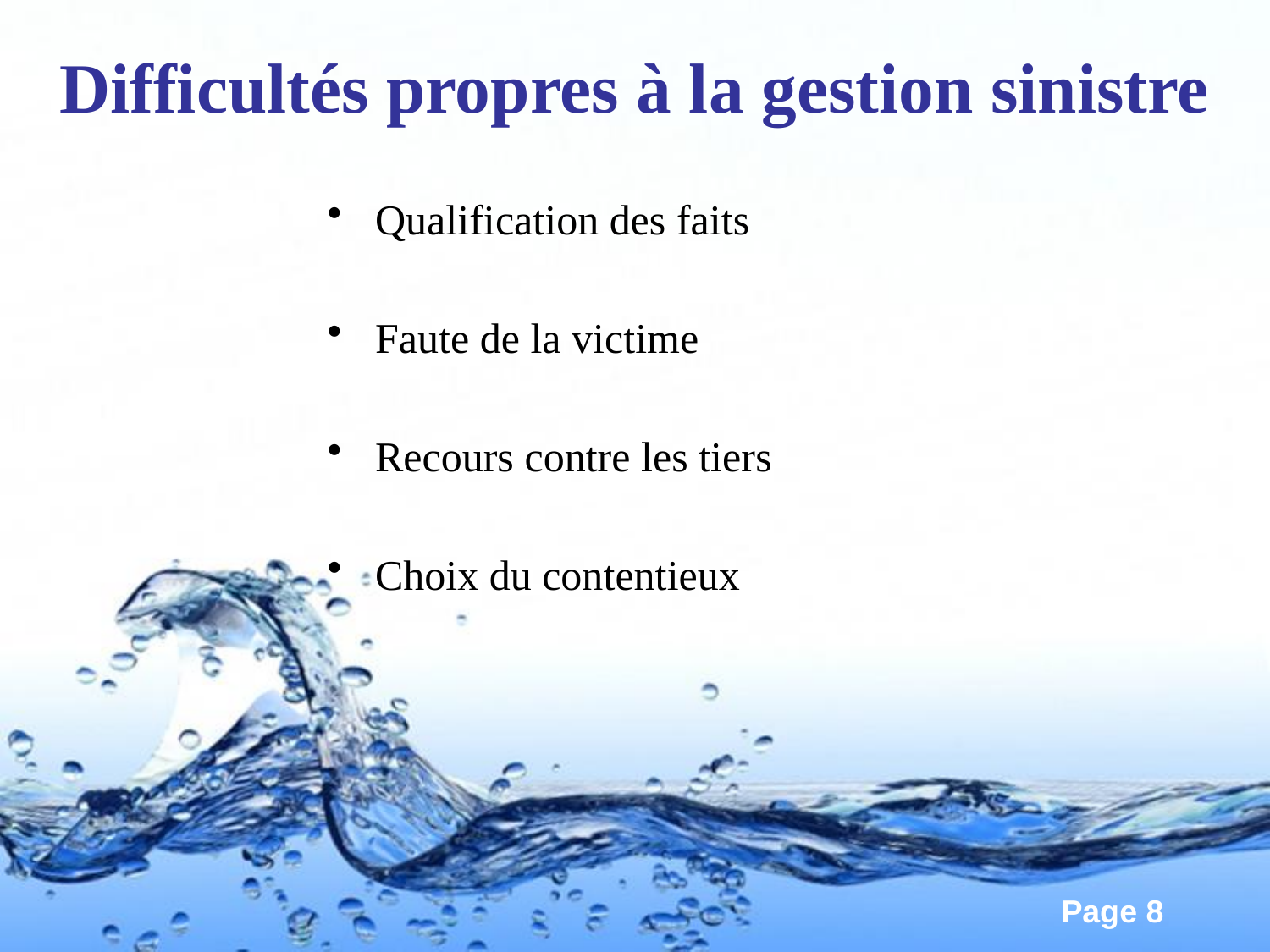

# Difficultés propres à la gestion sinistre
Qualification des faits

Faute de la victime

Recours contre les tiers

Choix du contentieux